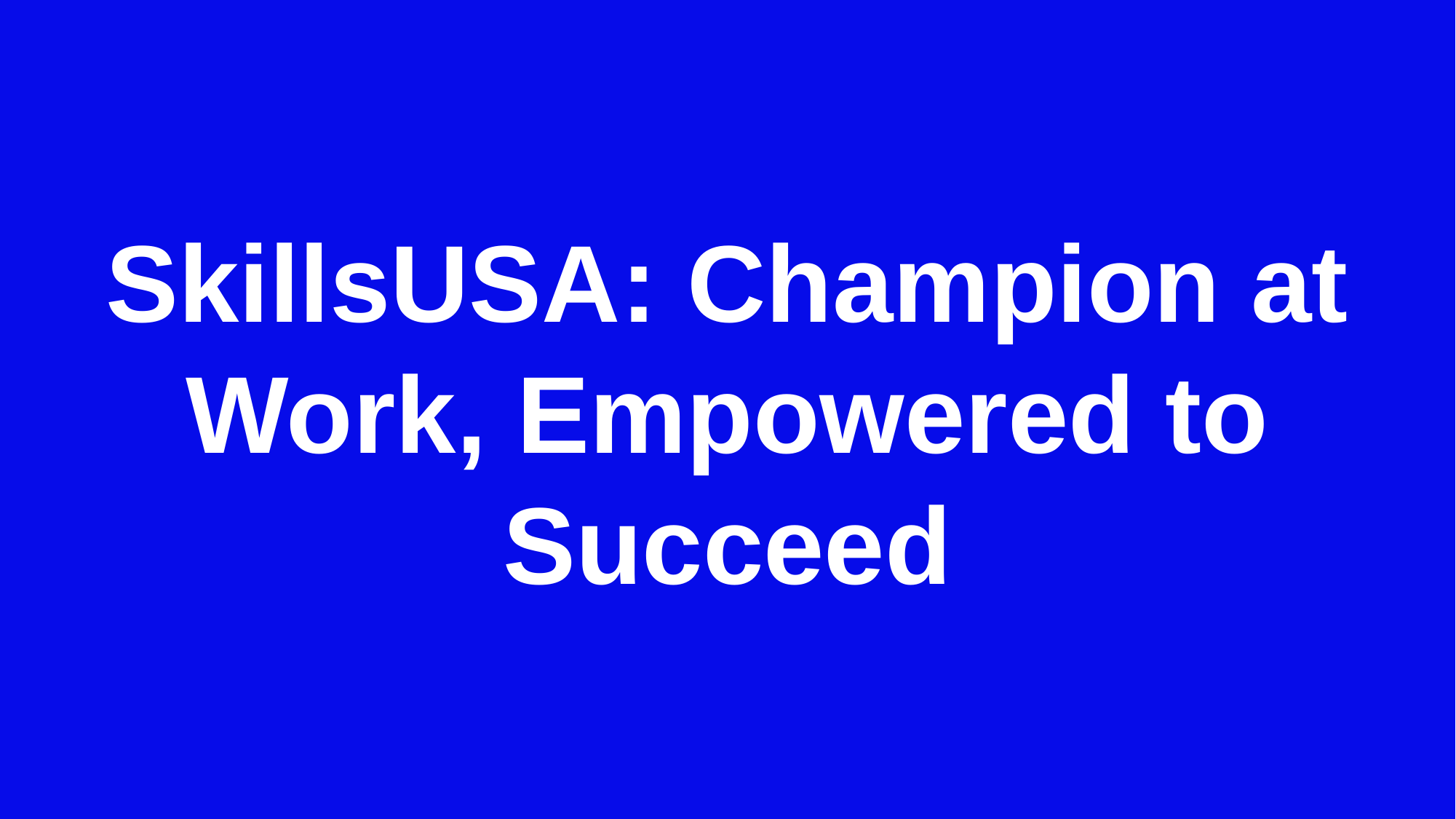

# SkillsUSA: Champion at Work, Empowered to Succeed